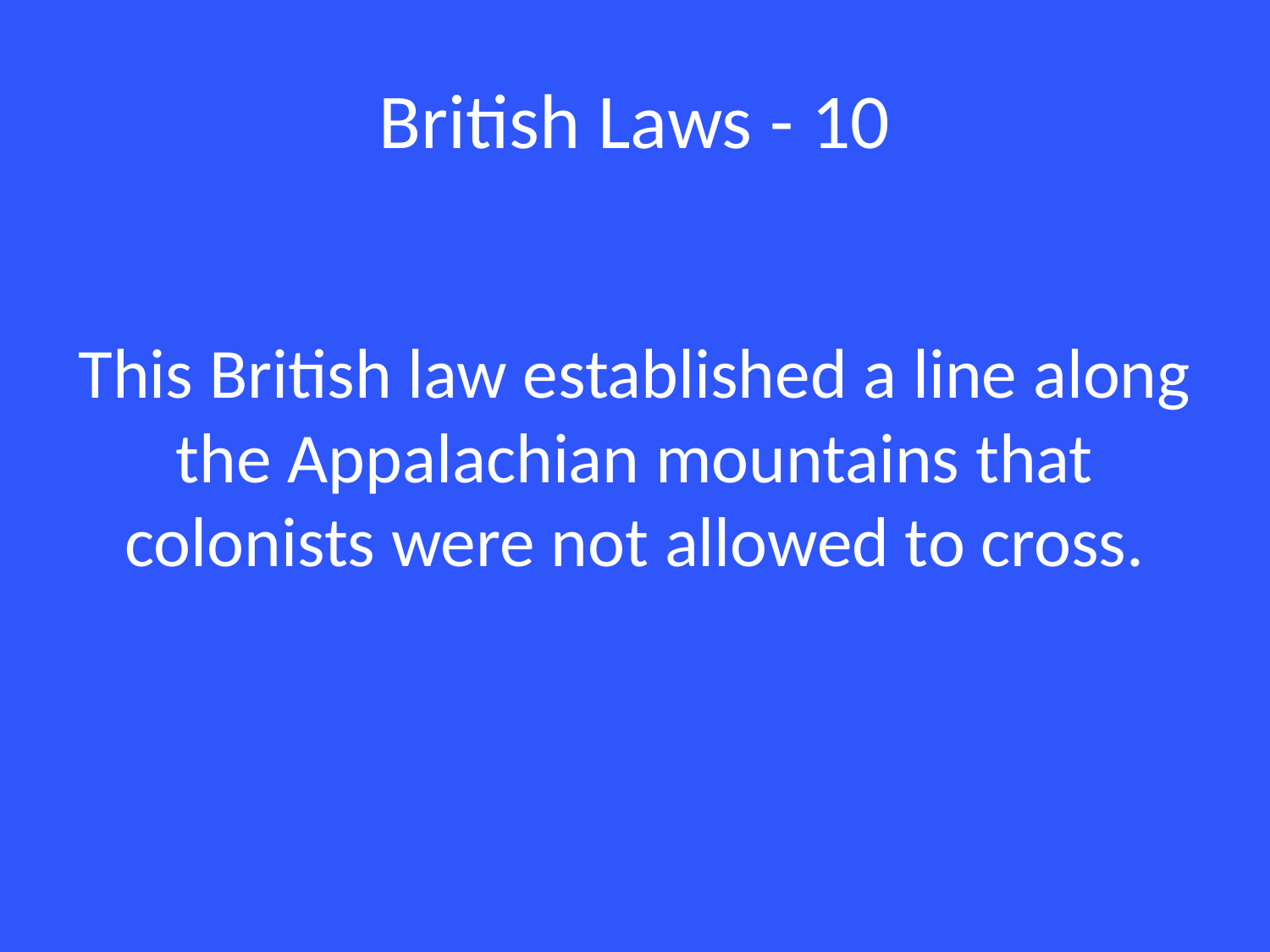

# British Laws - 10

This British law established a line along the Appalachian mountains that colonists were not allowed to cross.